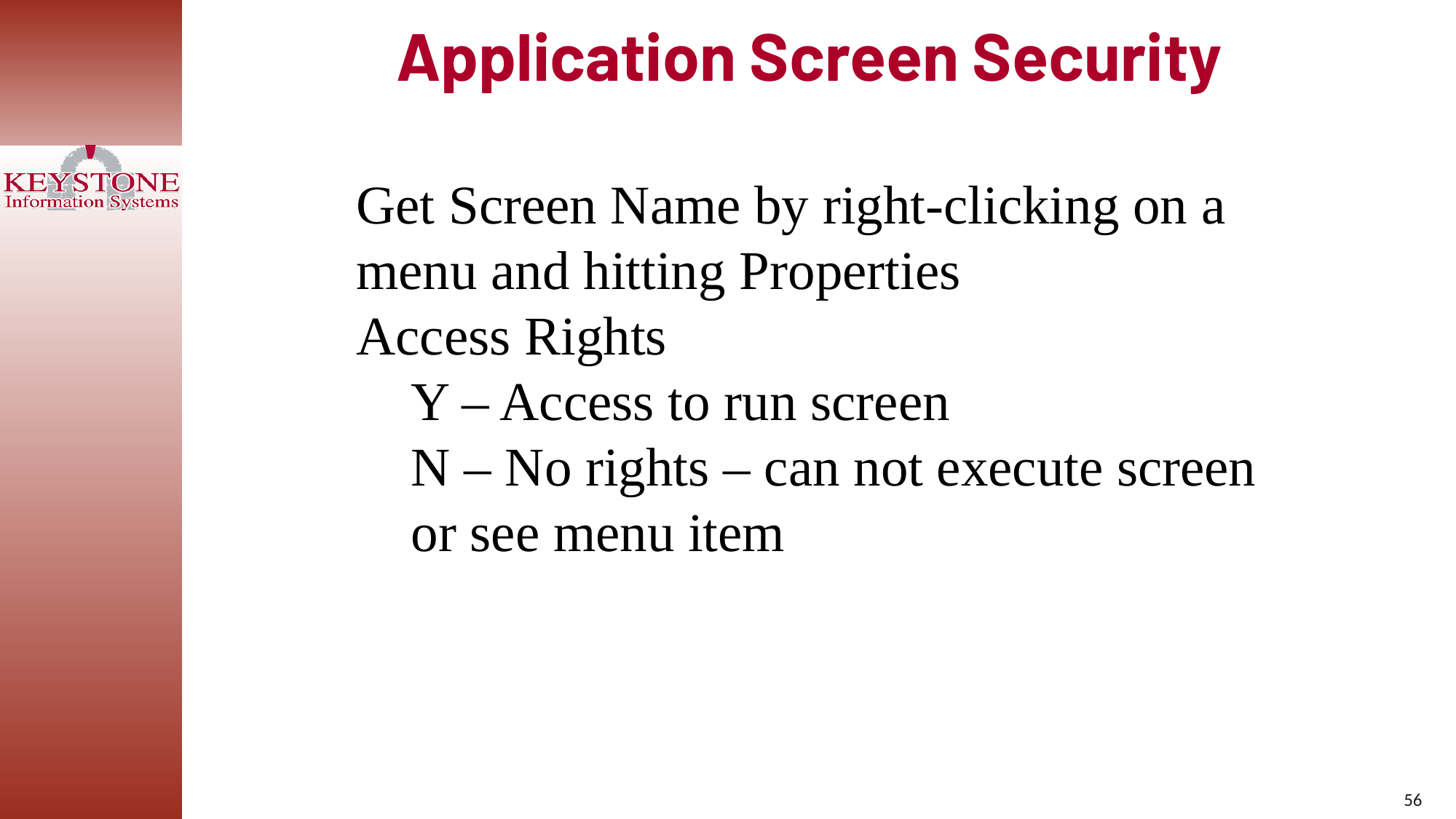

Application Screen Security
Get Screen Name by right-clicking on a menu and hitting Properties
Access Rights
Y – Access to run screen
N – No rights – can not execute screen or see menu item
56